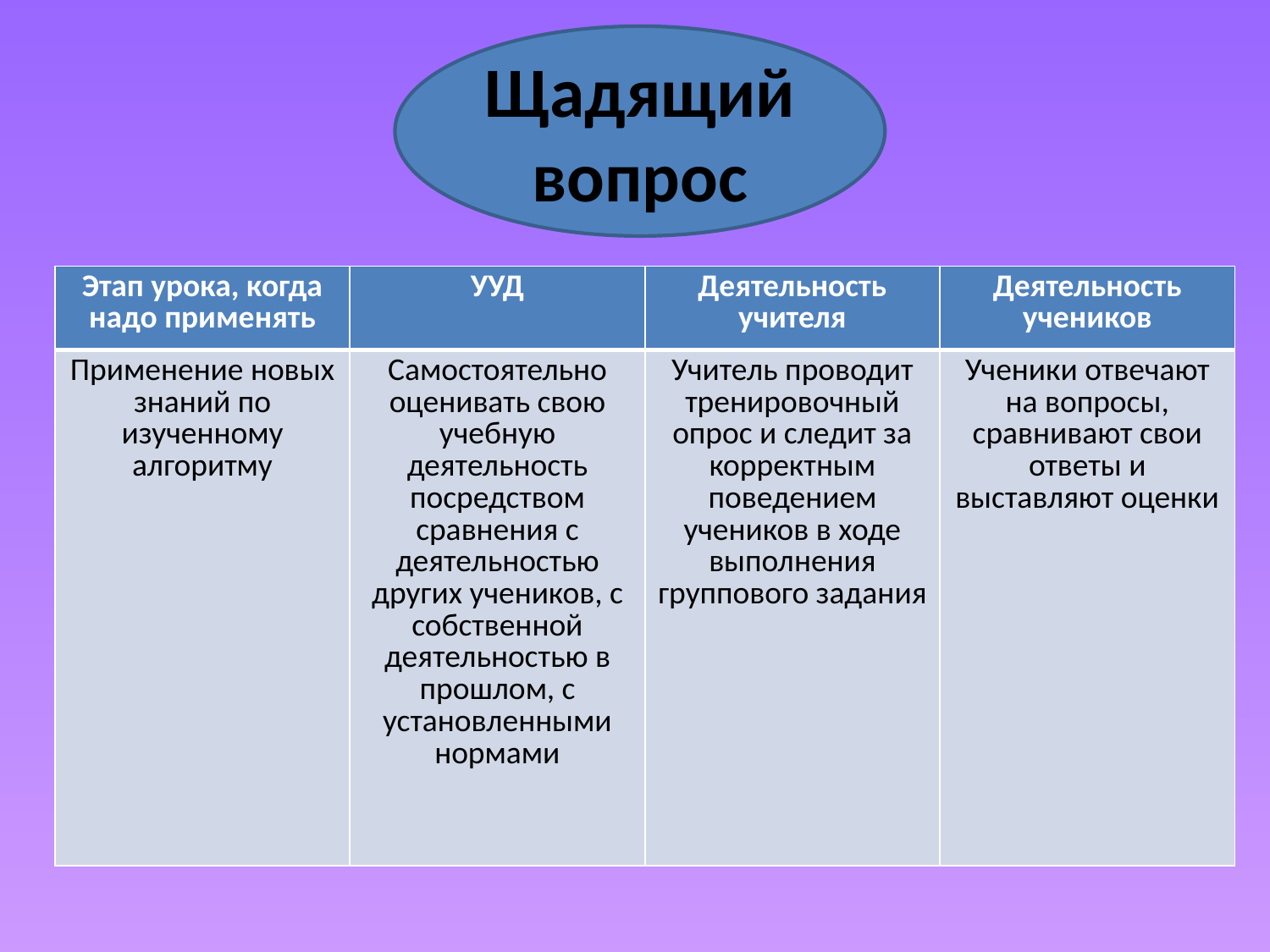

Щадящий вопрос
| Этап урока, когда надо применять | УУД | Деятельность учителя | Деятельность учеников |
| --- | --- | --- | --- |
| Применение новых знаний по изученному алгоритму | Самостоятельно оценивать свою учебную деятельность посредством сравнения с деятельностью других учеников, с собственной деятельностью в прошлом, с установленными нормами | Учитель проводит тренировочный опрос и следит за корректным поведением учеников в ходе выполнения группового задания | Ученики отвечают на вопросы, сравнивают свои ответы и выставляют оценки |